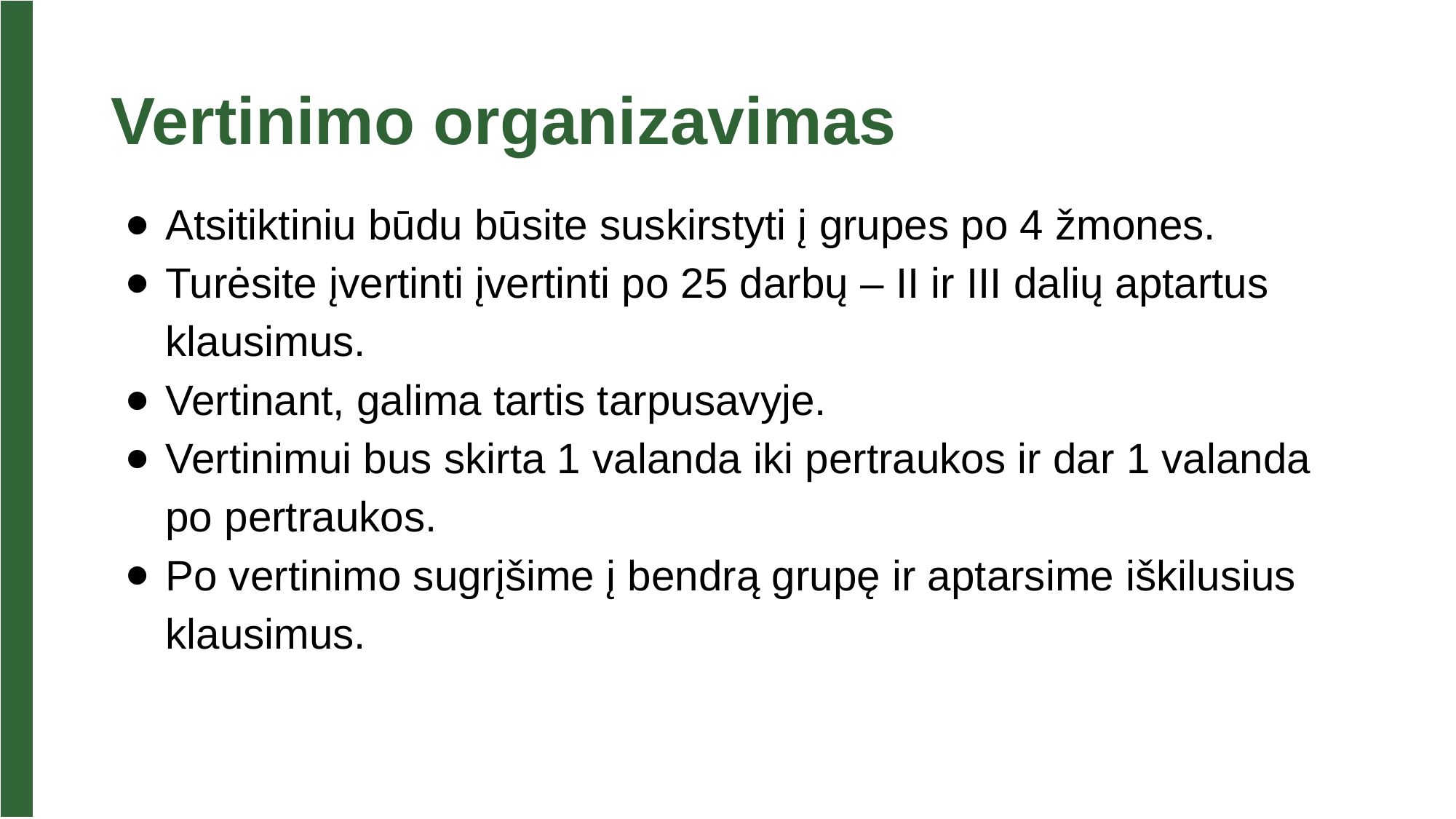

# Vertinimo organizavimas
Atsitiktiniu būdu būsite suskirstyti į grupes po 4 žmones.
Turėsite įvertinti įvertinti po 25 darbų – II ir III dalių aptartus klausimus.
Vertinant, galima tartis tarpusavyje.
Vertinimui bus skirta 1 valanda iki pertraukos ir dar 1 valanda po pertraukos.
Po vertinimo sugrįšime į bendrą grupę ir aptarsime iškilusius klausimus.